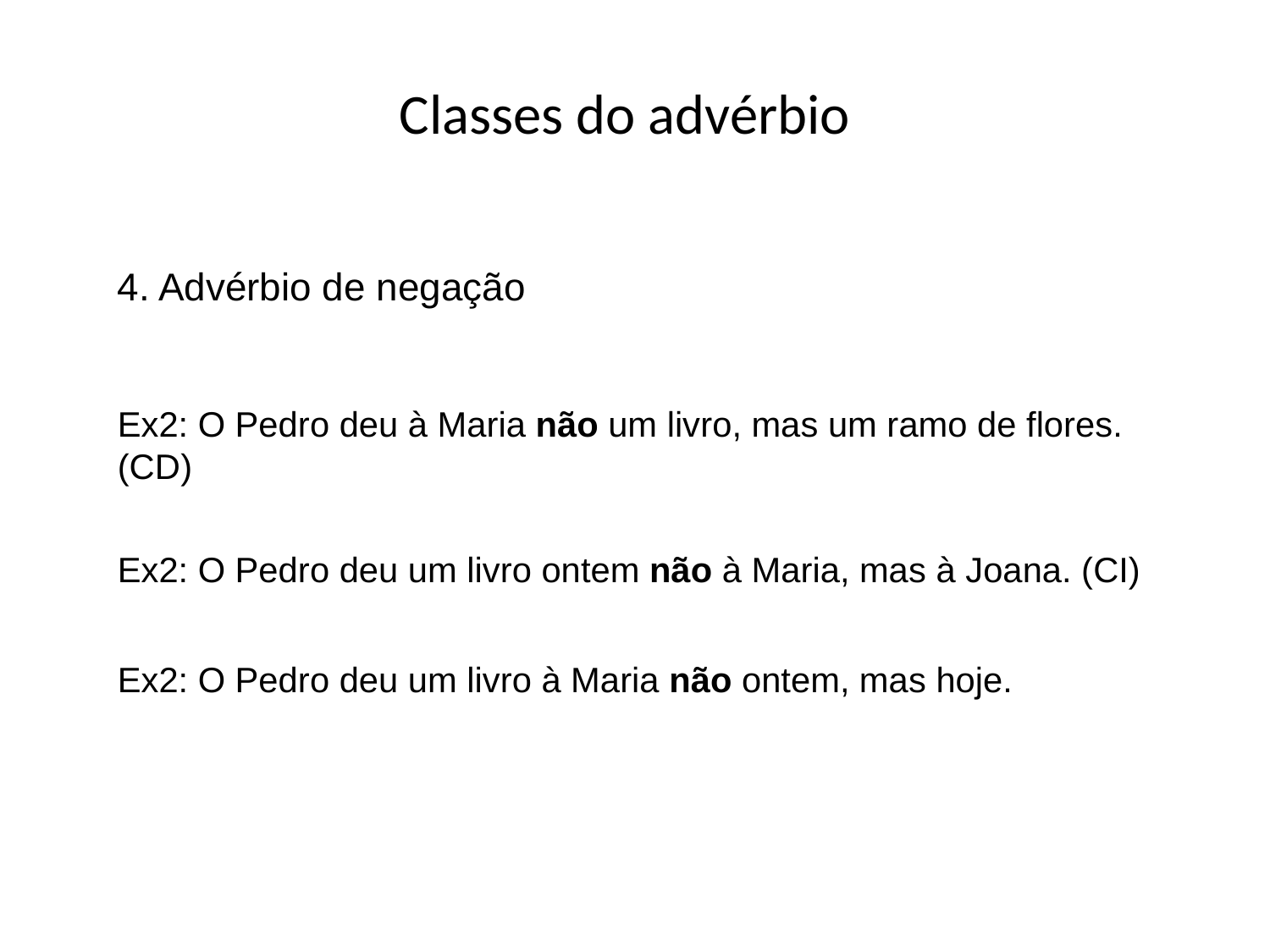

Classes do advérbio
4. Advérbio de negação
Ex2: O Pedro deu à Maria não um livro, mas um ramo de flores. (CD)
Ex2: O Pedro deu um livro ontem não à Maria, mas à Joana. (CI)
Ex2: O Pedro deu um livro à Maria não ontem, mas hoje.